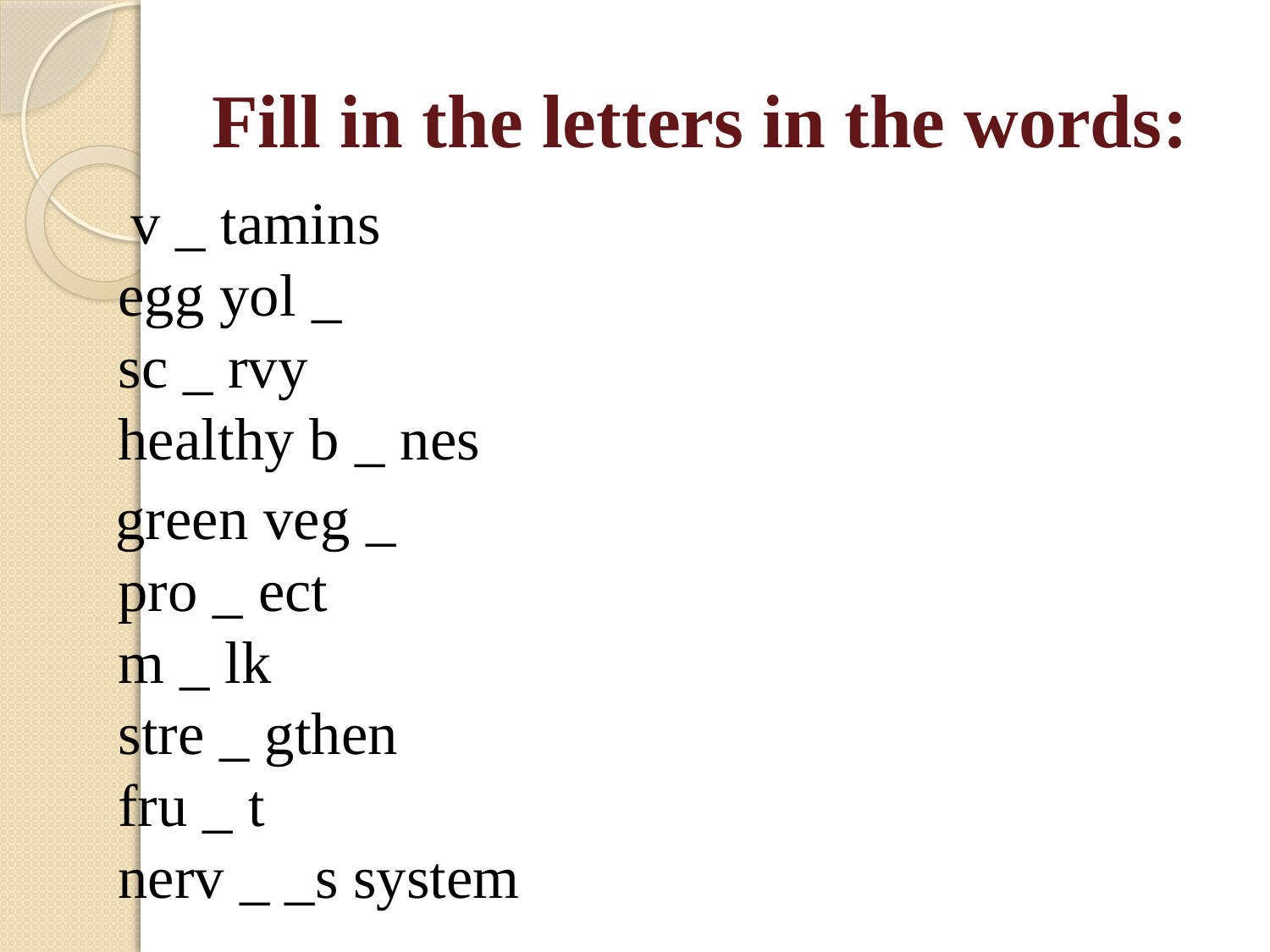

# Fill in the letters in the words:
   v _ tamins
egg yol _
sc _ rvy
healthy b _ nes
  green veg _ 
pro _ ect
m _ lk
stre _ gthen
fru _ t
nerv _ _s system